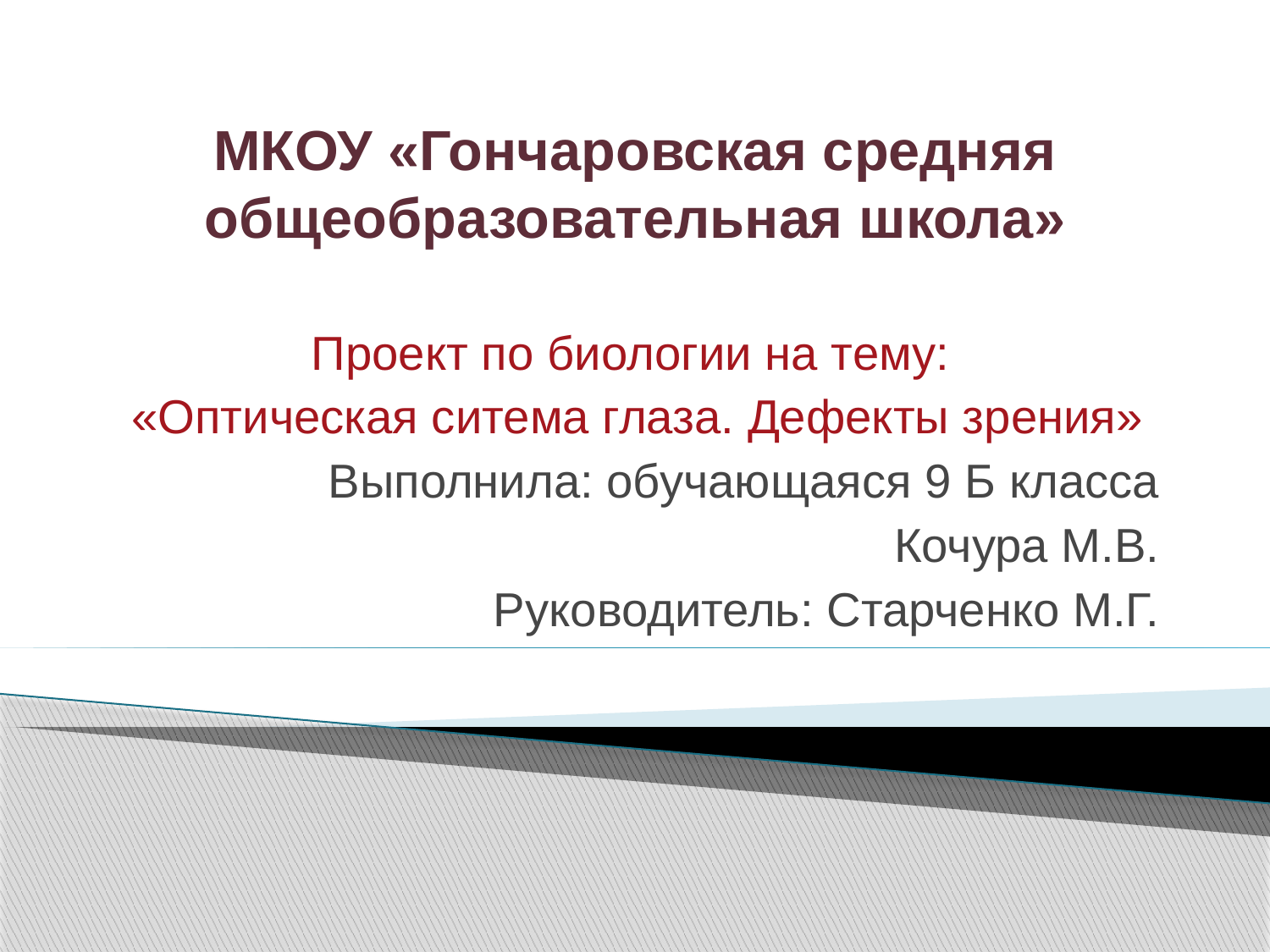

# МКОУ «Гончаровская средняя общеобразовательная школа»
Проект по биологии на тему:
 «Оптическая ситема глаза. Дефекты зрения»
Выполнила: обучающаяся 9 Б класса
 Кочура М.В.
Руководитель: Старченко М.Г.